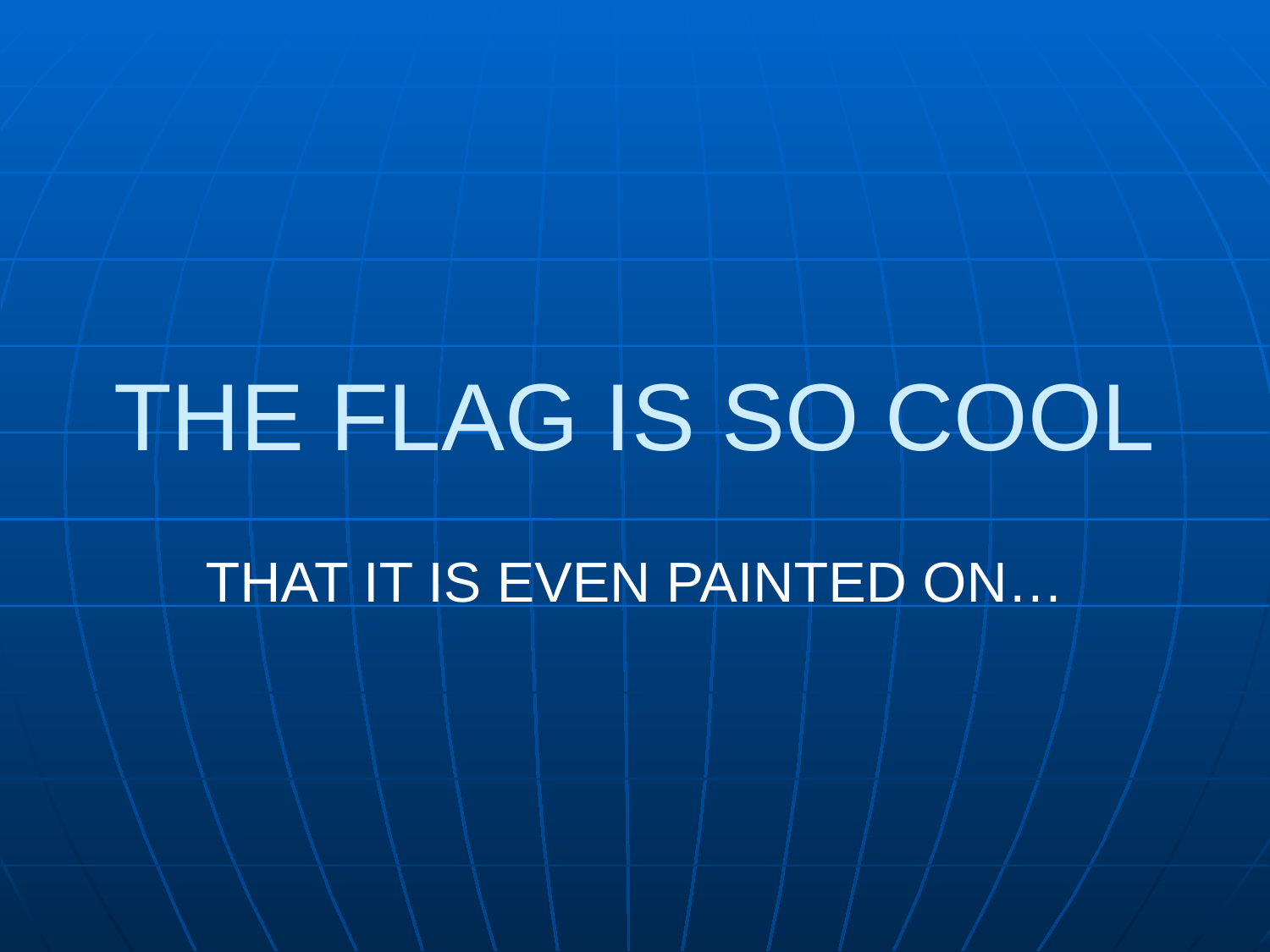

# THE FLAG IS SO COOL
THAT IT IS EVEN PAINTED ON…